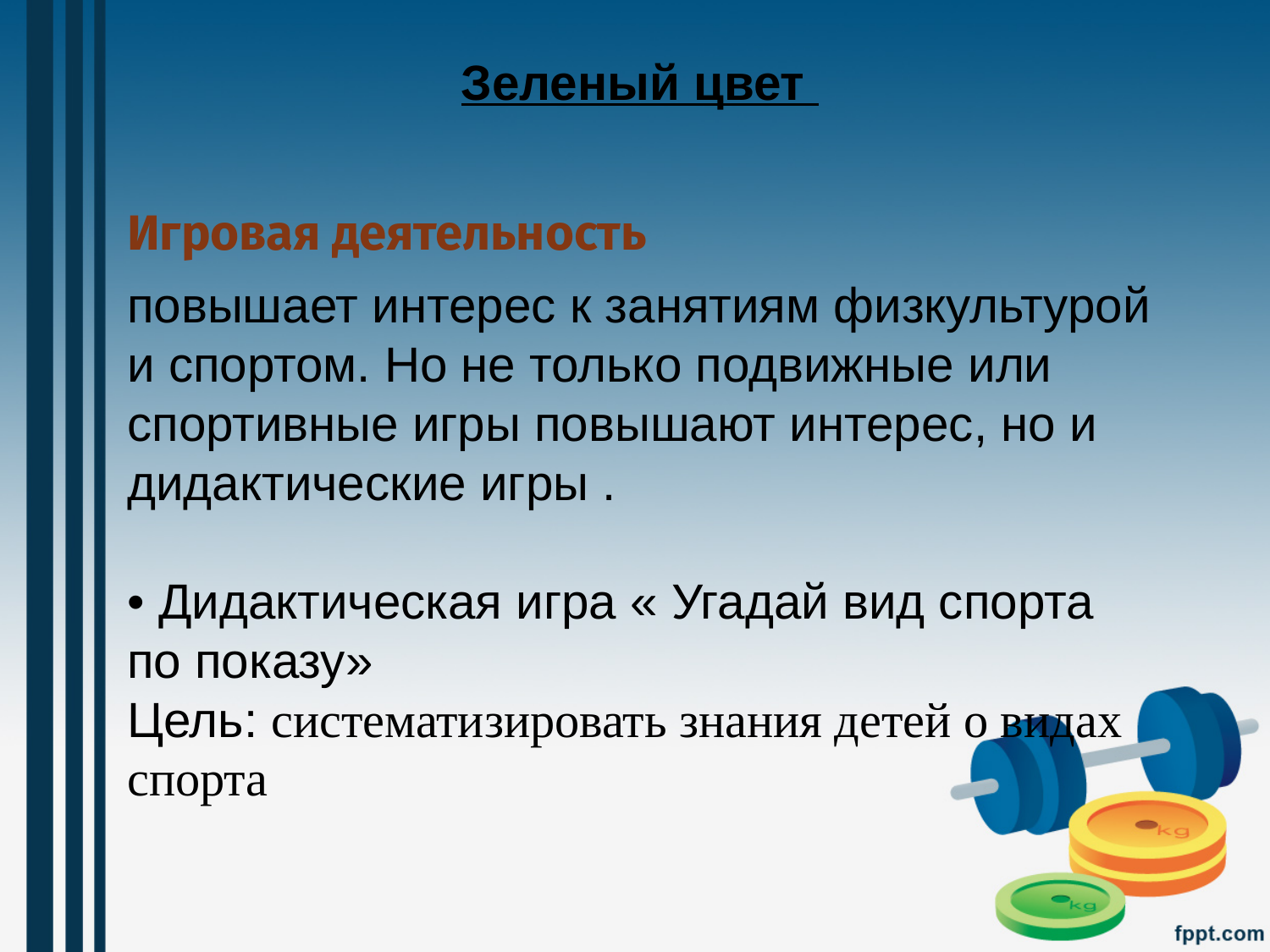

Зеленый цвет

Игровая деятельность
повышает интерес к занятиям физкультурой и спортом. Но не только подвижные или спортивные игры повышают интерес, но и дидактические игры .
• Дидактическая игра « Угадай вид спорта по показу»
Цель: систематизировать знания детей о видах спорта